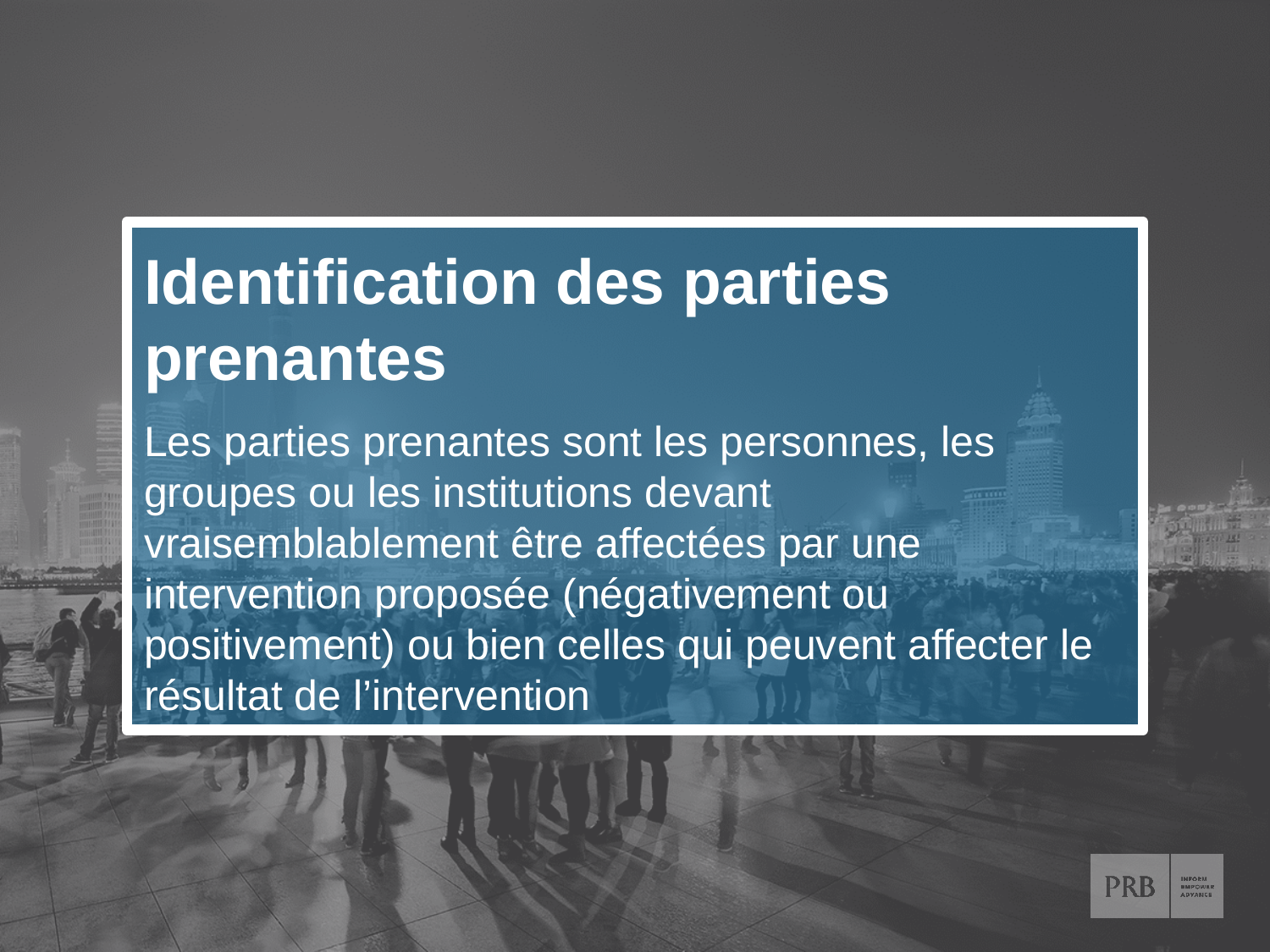

Identification des parties prenantes
Les parties prenantes sont les personnes, les groupes ou les institutions devant vraisemblablement être affectées par une intervention proposée (négativement ou positivement) ou bien celles qui peuvent affecter le résultat de l’intervention